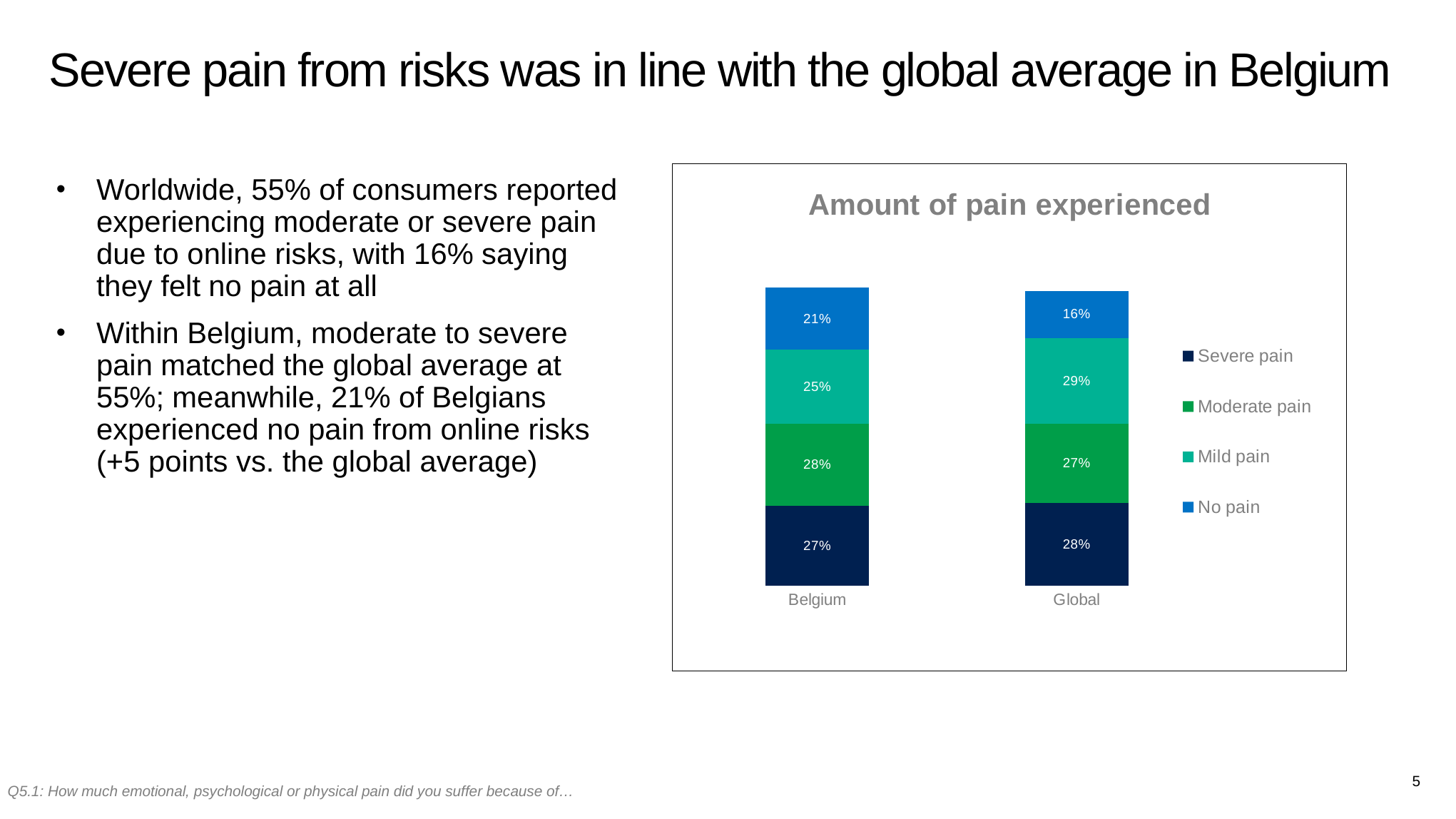

# Severe pain from risks was in line with the global average in Belgium
Worldwide, 55% of consumers reported experiencing moderate or severe pain due to online risks, with 16% saying they felt no pain at all
Within Belgium, moderate to severe pain matched the global average at 55%; meanwhile, 21% of Belgians experienced no pain from online risks  (+5 points vs. the global average)

### Chart: Amount of pain experienced

| Category | Severe pain | Moderate pain | Mild pain | No pain |
|---|---|---|---|---|
| Belgium | 0.27 | 0.28 | 0.25 | 0.21 |
| Global | 0.28 | 0.27 | 0.29 | 0.16 |
5
Q5.1: How much emotional, psychological or physical pain did you suffer because of…